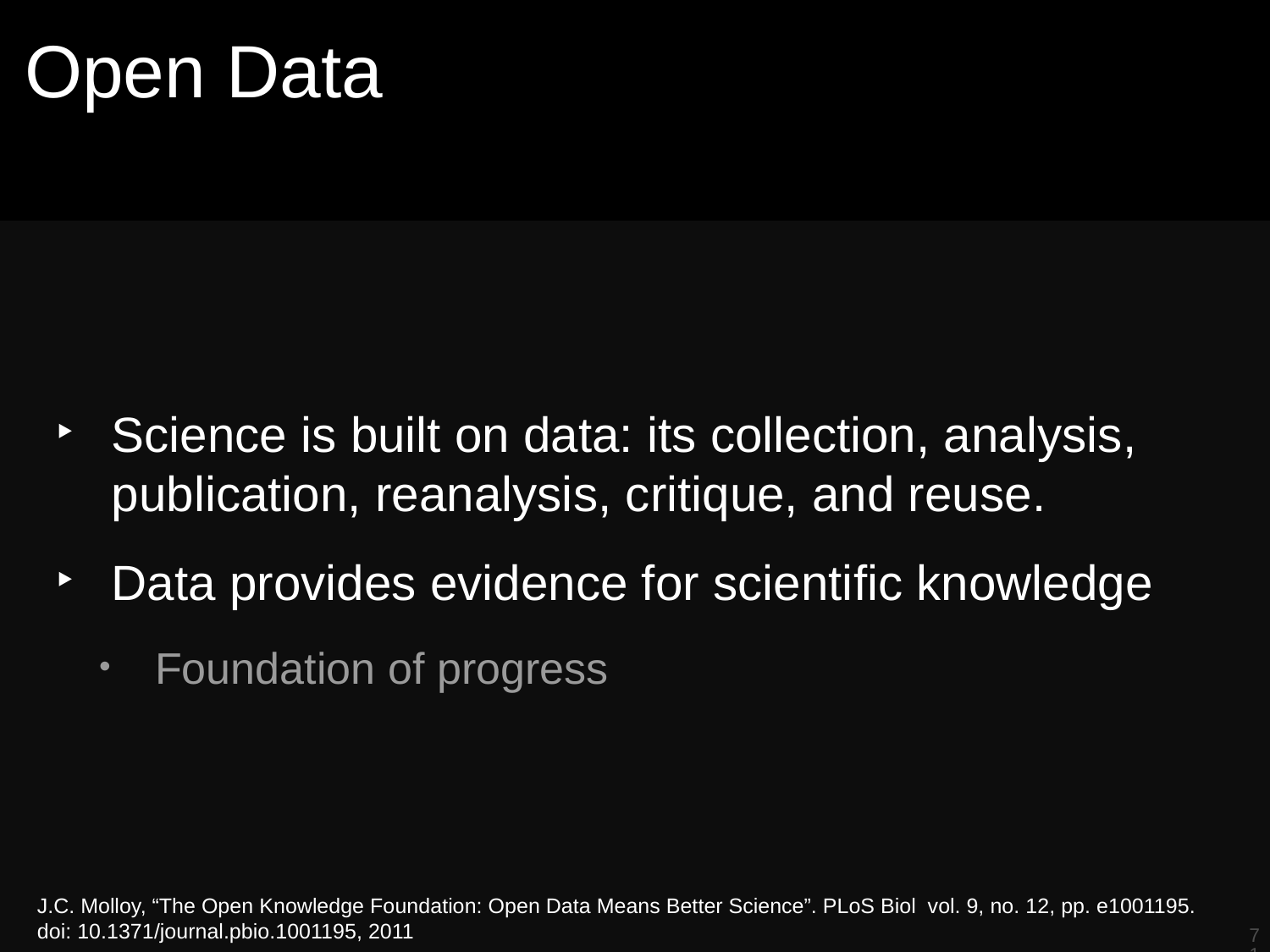

# Open Data
Science is built on data: its collection, analysis, publication, reanalysis, critique, and reuse.
Data provides evidence for scientific knowledge
Foundation of progress
J.C. Molloy, “The Open Knowledge Foundation: Open Data Means Better Science”. PLoS Biol  vol. 9, no. 12, pp. e1001195. doi: 10.1371/journal.pbio.1001195, 2011
71